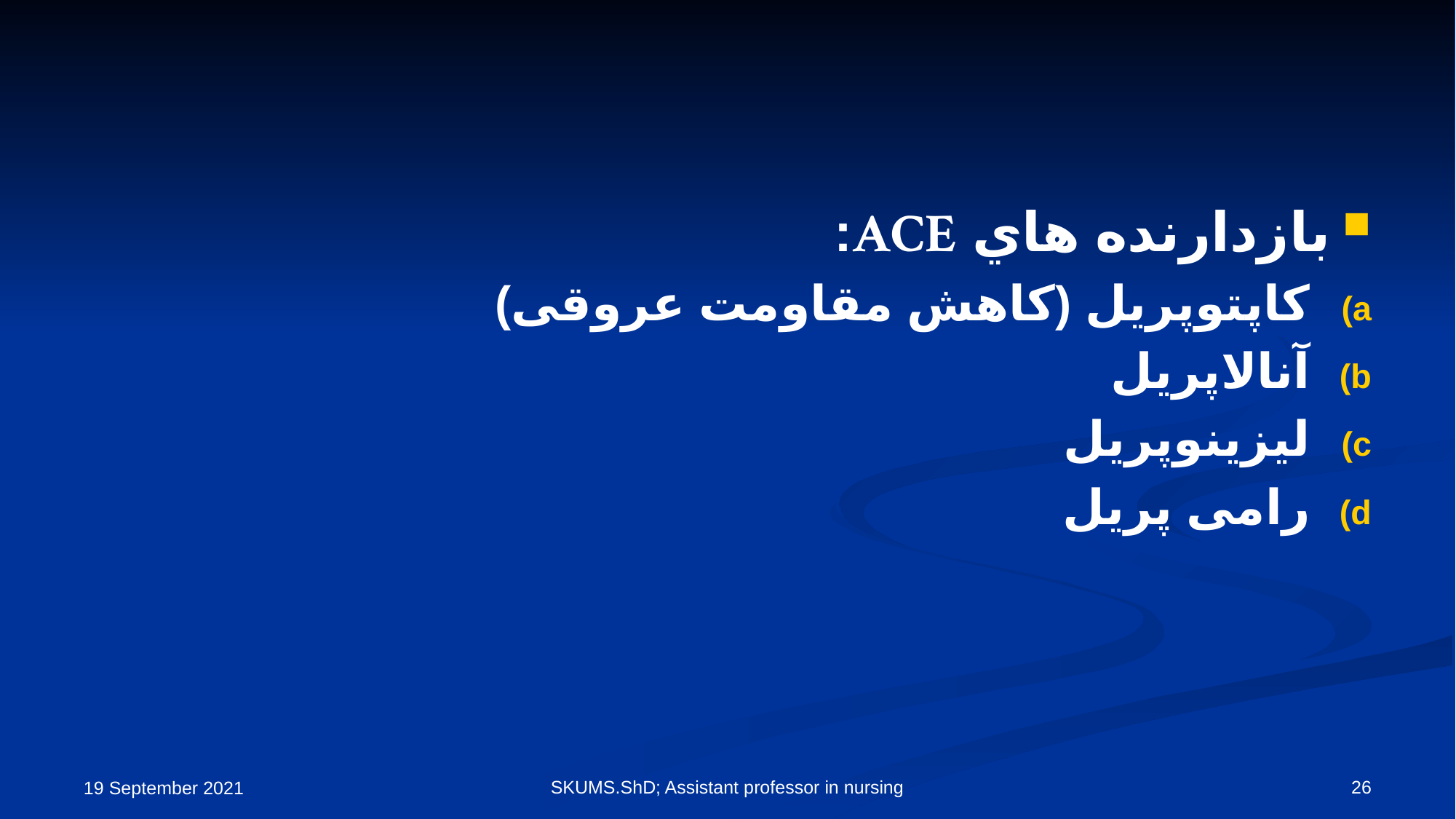

#
بازدارنده هاي ACE:
کاپتوپریل (کاهش مقاومت عروقی)
آنالاپریل
لیزینوپریل
رامی پریل

SKUMS.ShD; Assistant professor in nursing
26
19 September 2021